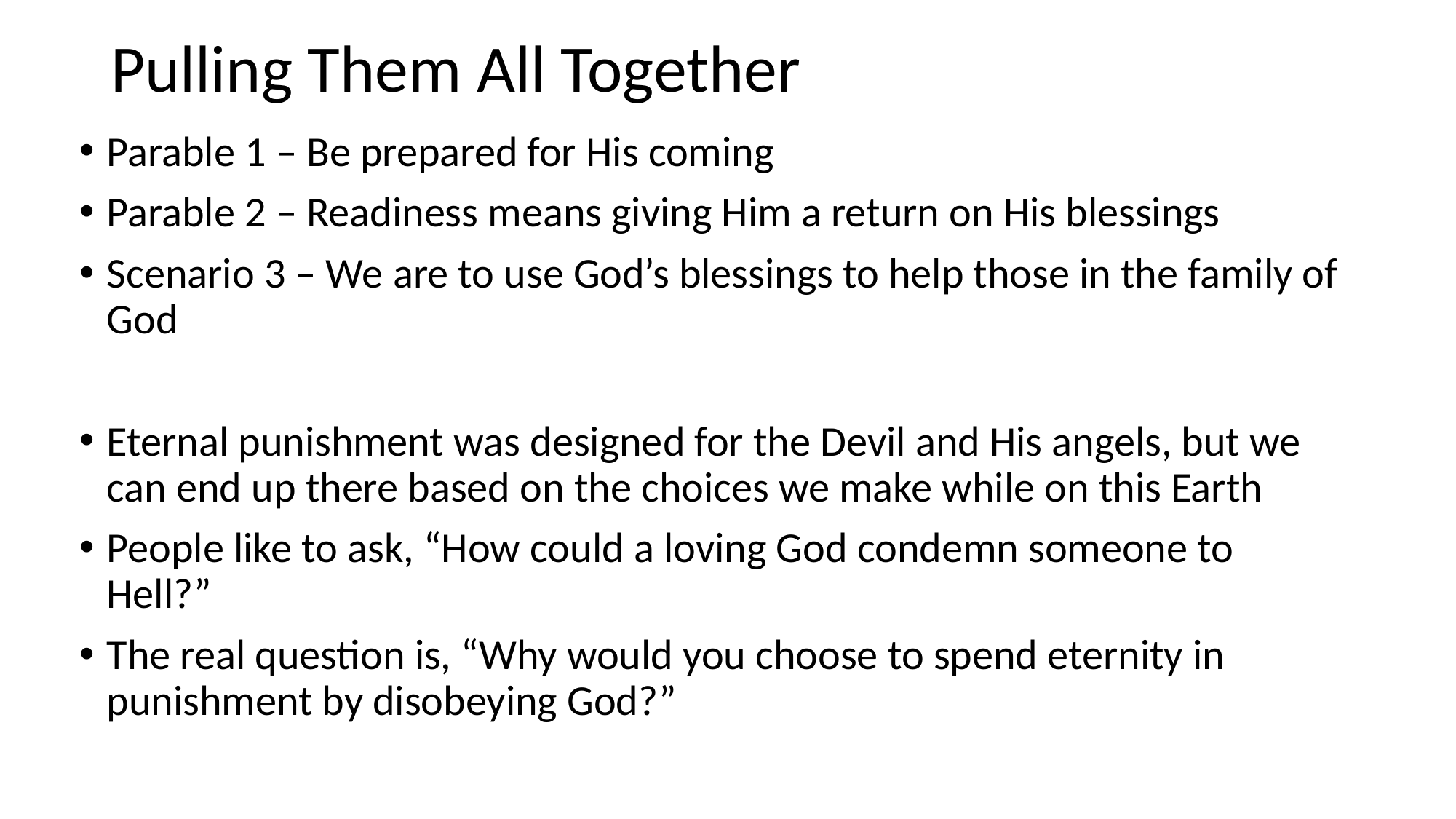

# Pulling Them All Together
Parable 1 – Be prepared for His coming
Parable 2 – Readiness means giving Him a return on His blessings
Scenario 3 – We are to use God’s blessings to help those in the family of God

Eternal punishment was designed for the Devil and His angels, but we can end up there based on the choices we make while on this Earth
People like to ask, “How could a loving God condemn someone to Hell?”
The real question is, “Why would you choose to spend eternity in punishment by disobeying God?”